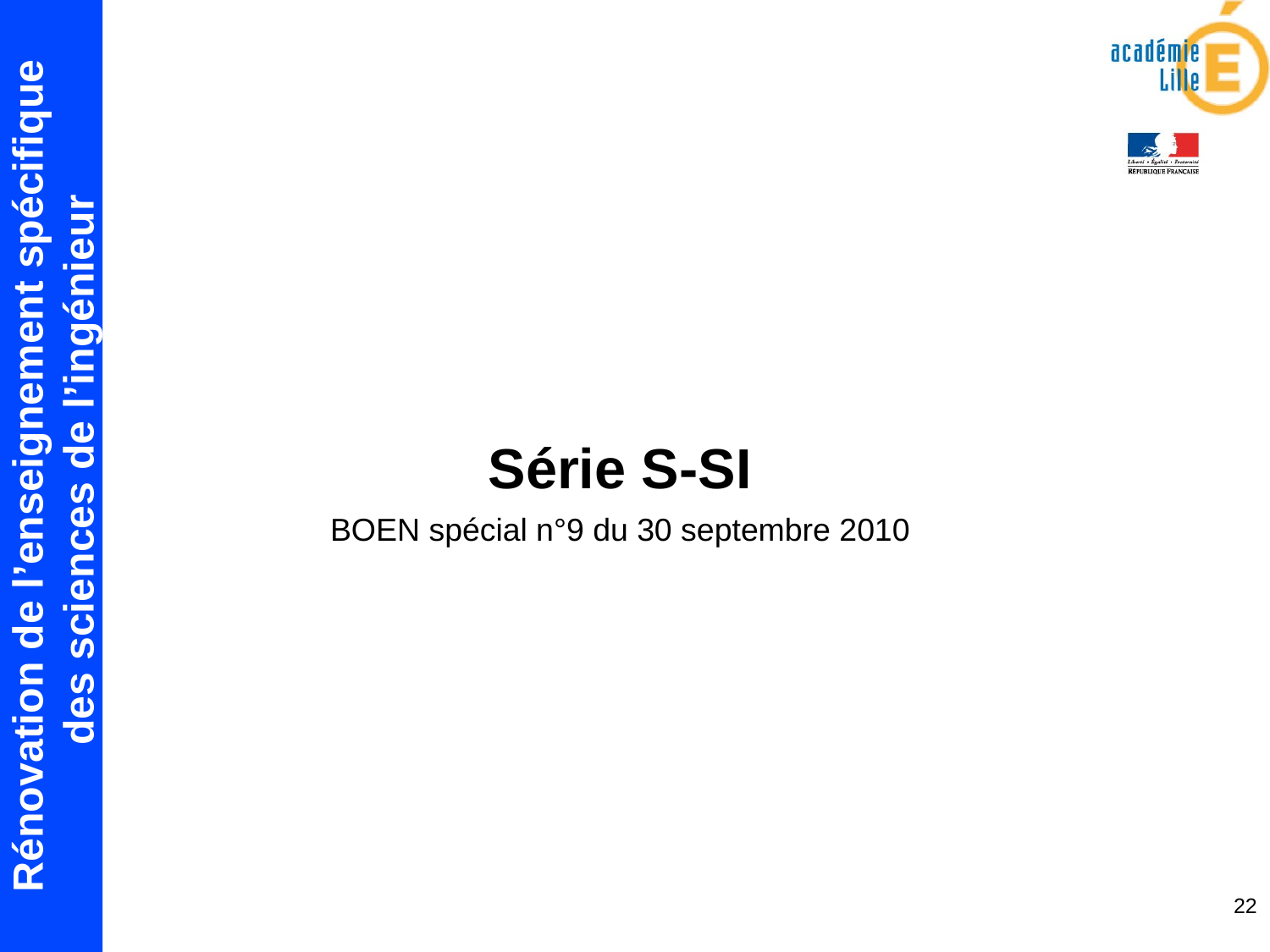

Série S-SI
BOEN spécial n°9 du 30 septembre 2010
22